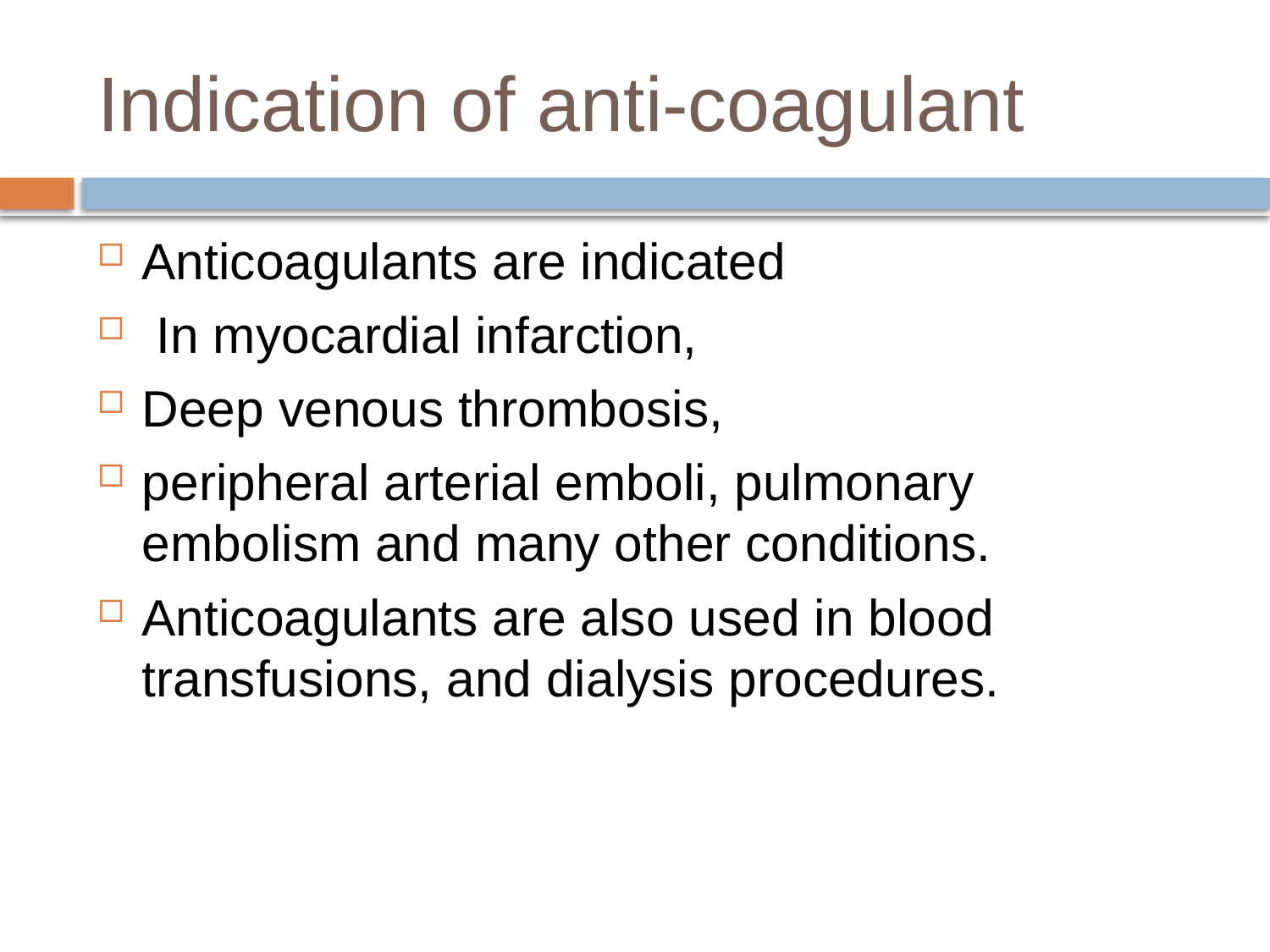

# Indication of anti-coagulant
Anticoagulants are indicated
 In myocardial infarction,
Deep venous thrombosis,
peripheral arterial emboli, pulmonary embolism and many other conditions.
Anticoagulants are also used in blood transfusions, and dialysis procedures.